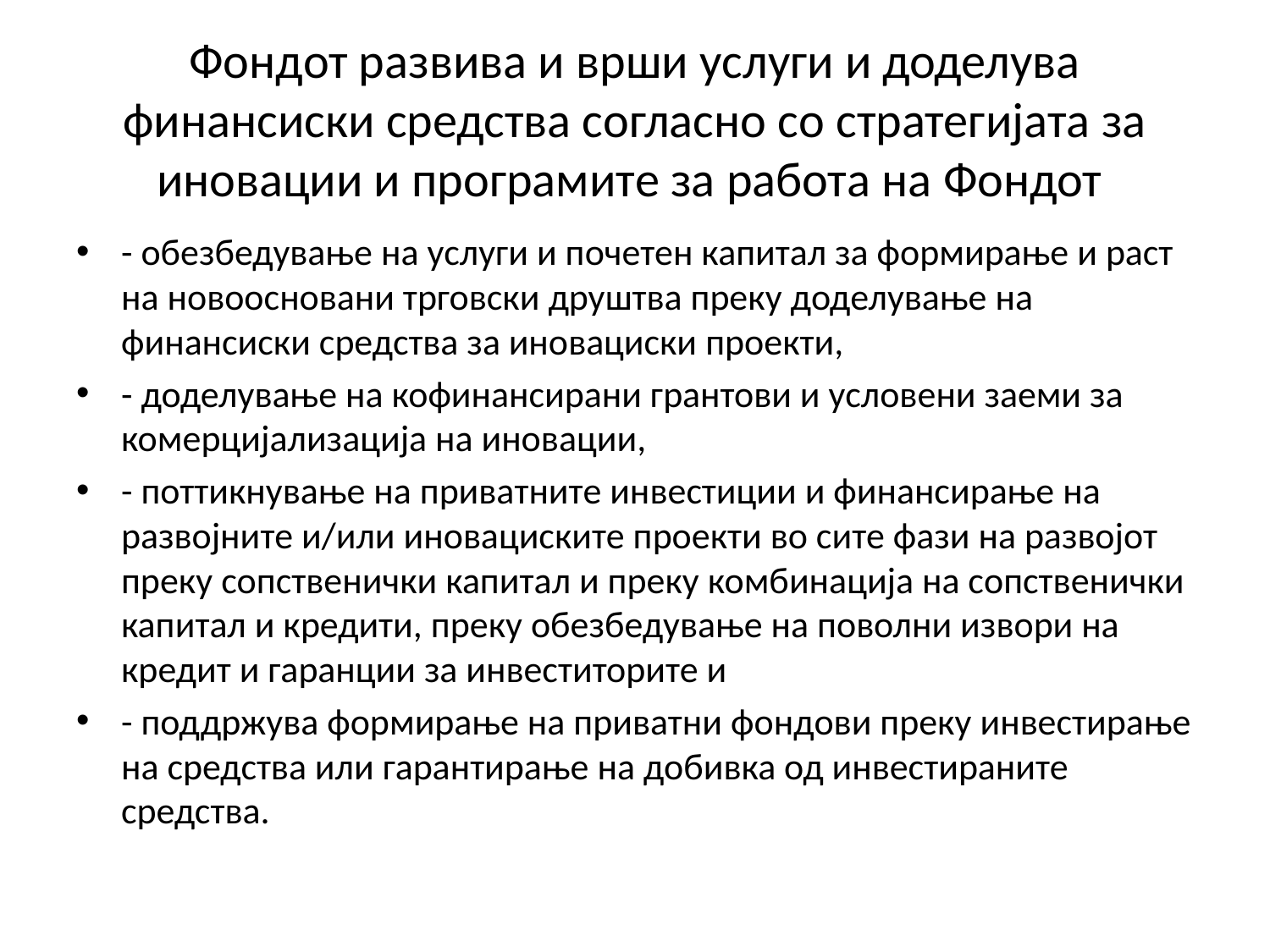

# Фондот развива и врши услуги и доделува финансиски средства согласно со стратегијата за иновации и програмите за работа на Фондот
- обезбедување на услуги и почетен капитал за формирање и раст на новоосновани трговски друштва преку доделување на финансиски средства за иновациски проекти,
- доделување на кофинансирани грантови и условени заеми за комерцијализација на иновации,
- поттикнување на приватните инвестиции и финансирање на развојните и/или иновациските проекти во сите фази на развојот преку сопственички капитал и преку комбинација на сопственички капитал и кредити, преку обезбедување на поволни извори на кредит и гаранции за инвеститорите и
- поддржува формирање на приватни фондови преку инвестирање на средства или гарантирање на добивка од инвестираните средства.